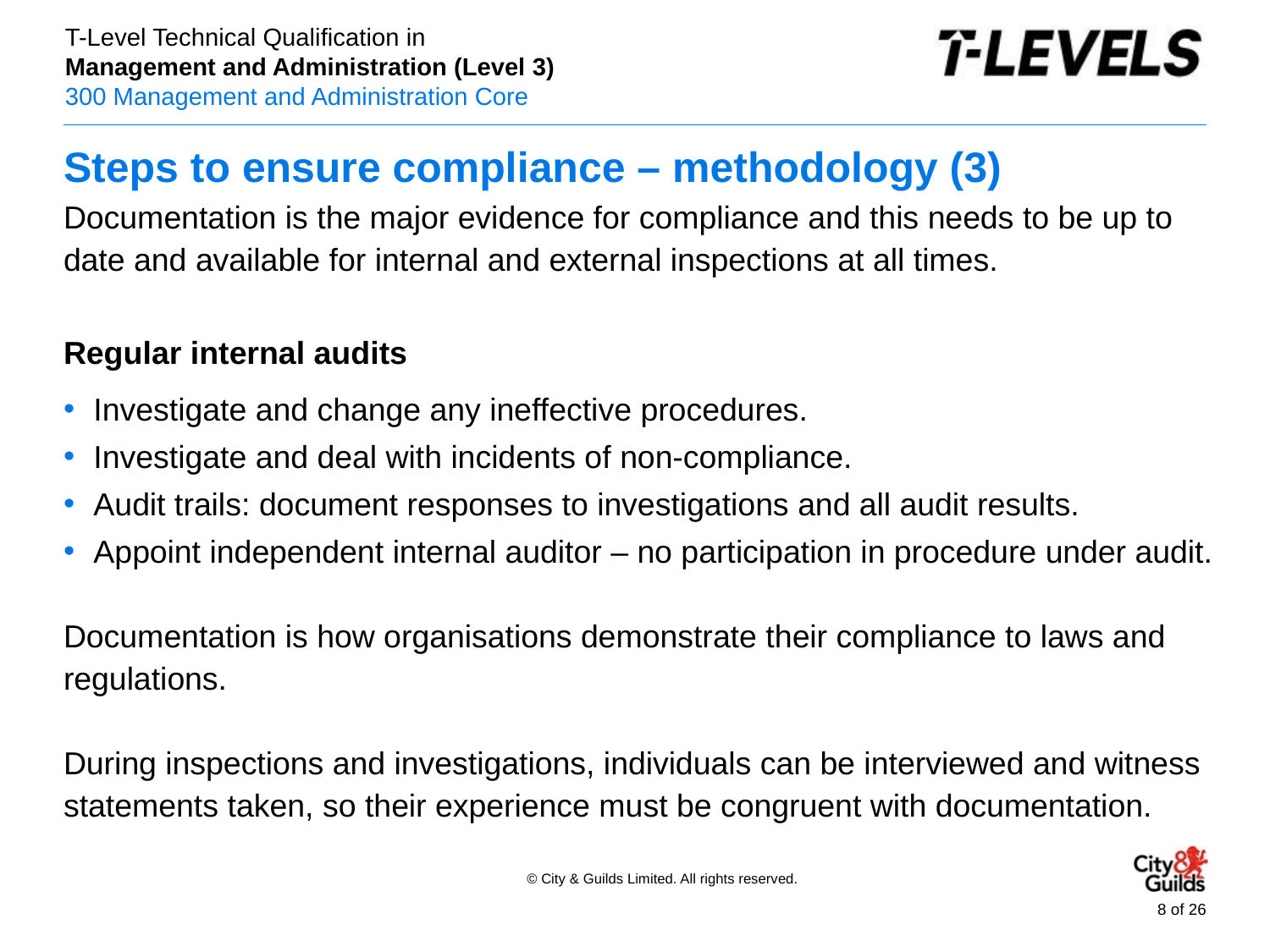

# Steps to ensure compliance – methodology (3)
Documentation is the major evidence for compliance and this needs to be up to date and available for internal and external inspections at all times.

Regular internal audits
Investigate and change any ineffective procedures.
Investigate and deal with incidents of non-compliance.
Audit trails: document responses to investigations and all audit results.
Appoint independent internal auditor – no participation in procedure under audit.

Documentation is how organisations demonstrate their compliance to laws and regulations.

During inspections and investigations, individuals can be interviewed and witness statements taken, so their experience must be congruent with documentation.